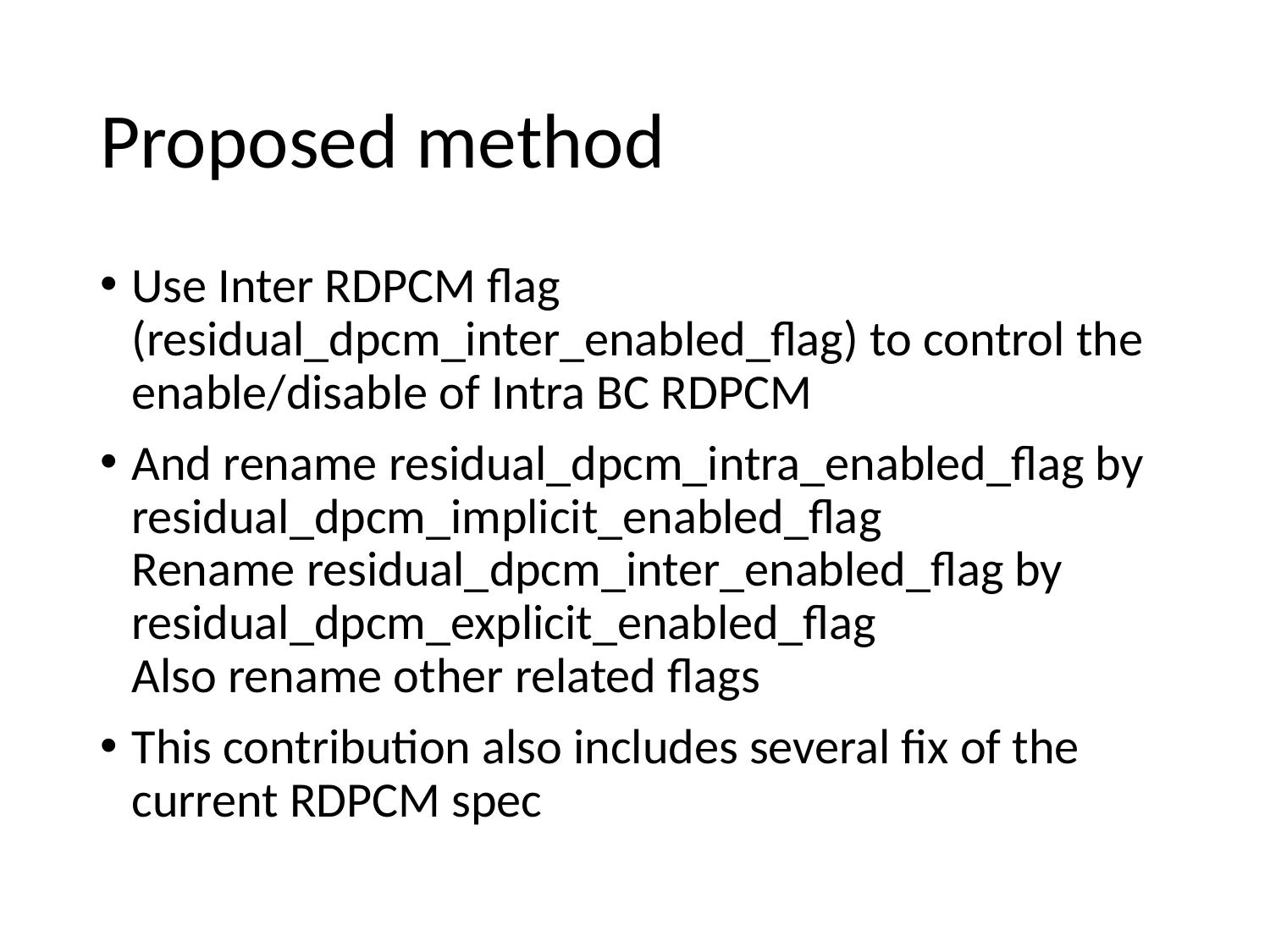

# Proposed method
Use Inter RDPCM flag (residual_dpcm_inter_enabled_flag) to control the enable/disable of Intra BC RDPCM
And rename residual_dpcm_intra_enabled_flag by residual_dpcm_implicit_enabled_flag
Rename residual_dpcm_inter_enabled_flag by residual_dpcm_explicit_enabled_flag
Also rename other related flags
This contribution also includes several fix of the current RDPCM spec